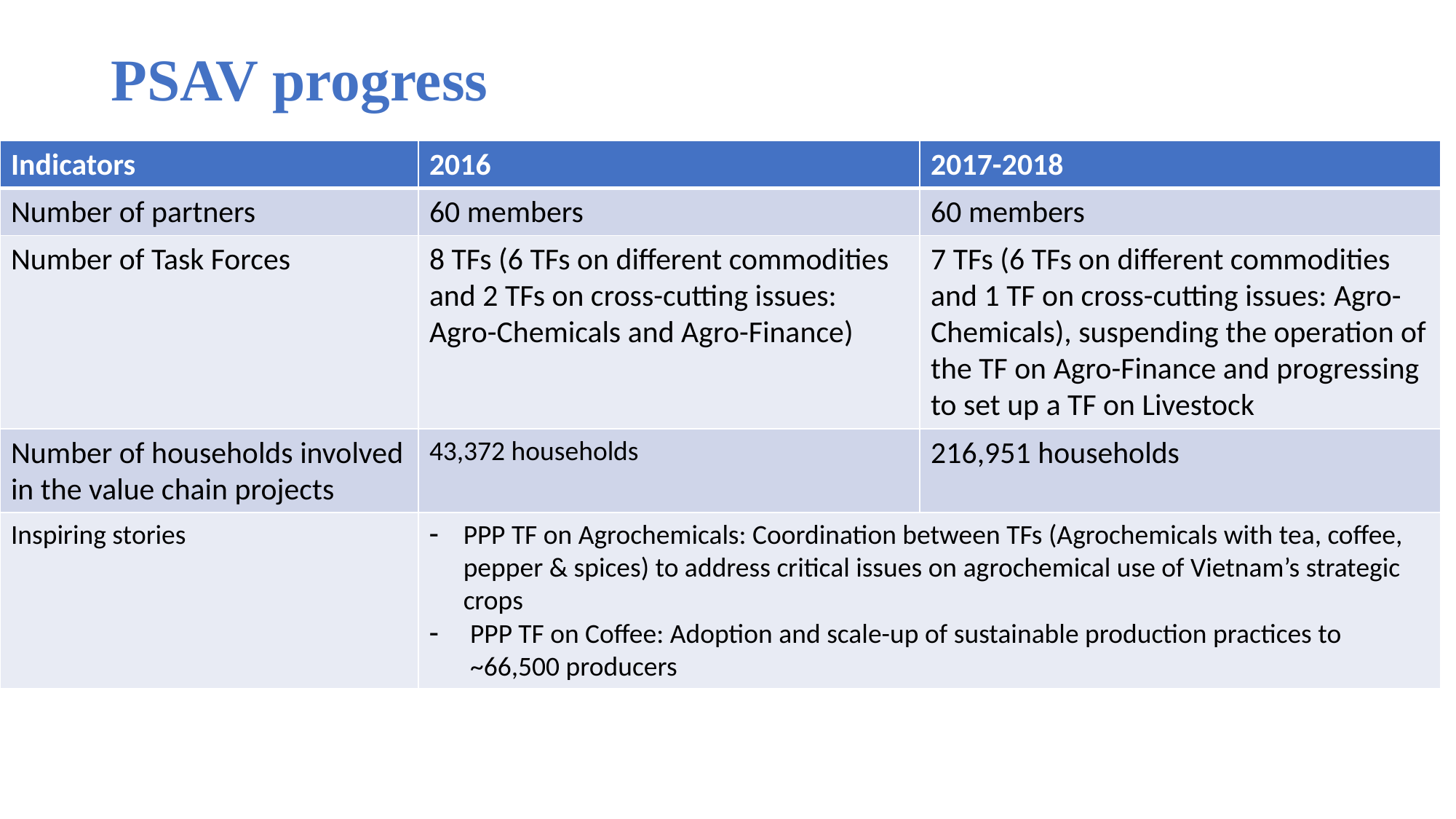

# PSAV progress
| Indicators | 2016 | 2017-2018 |
| --- | --- | --- |
| Number of partners | 60 members | 60 members |
| Number of Task Forces | 8 TFs (6 TFs on different commodities and 2 TFs on cross-cutting issues: Agro-Chemicals and Agro-Finance) | 7 TFs (6 TFs on different commodities and 1 TF on cross-cutting issues: Agro-Chemicals), suspending the operation of the TF on Agro-Finance and progressing to set up a TF on Livestock |
| Number of households involved in the value chain projects | 43,372 households | 216,951 households |
| Inspiring stories | PPP TF on Agrochemicals: Coordination between TFs (Agrochemicals with tea, coffee, pepper & spices) to address critical issues on agrochemical use of Vietnam’s strategic crops PPP TF on Coffee: Adoption and scale-up of sustainable production practices to ~66,500 producers |  |